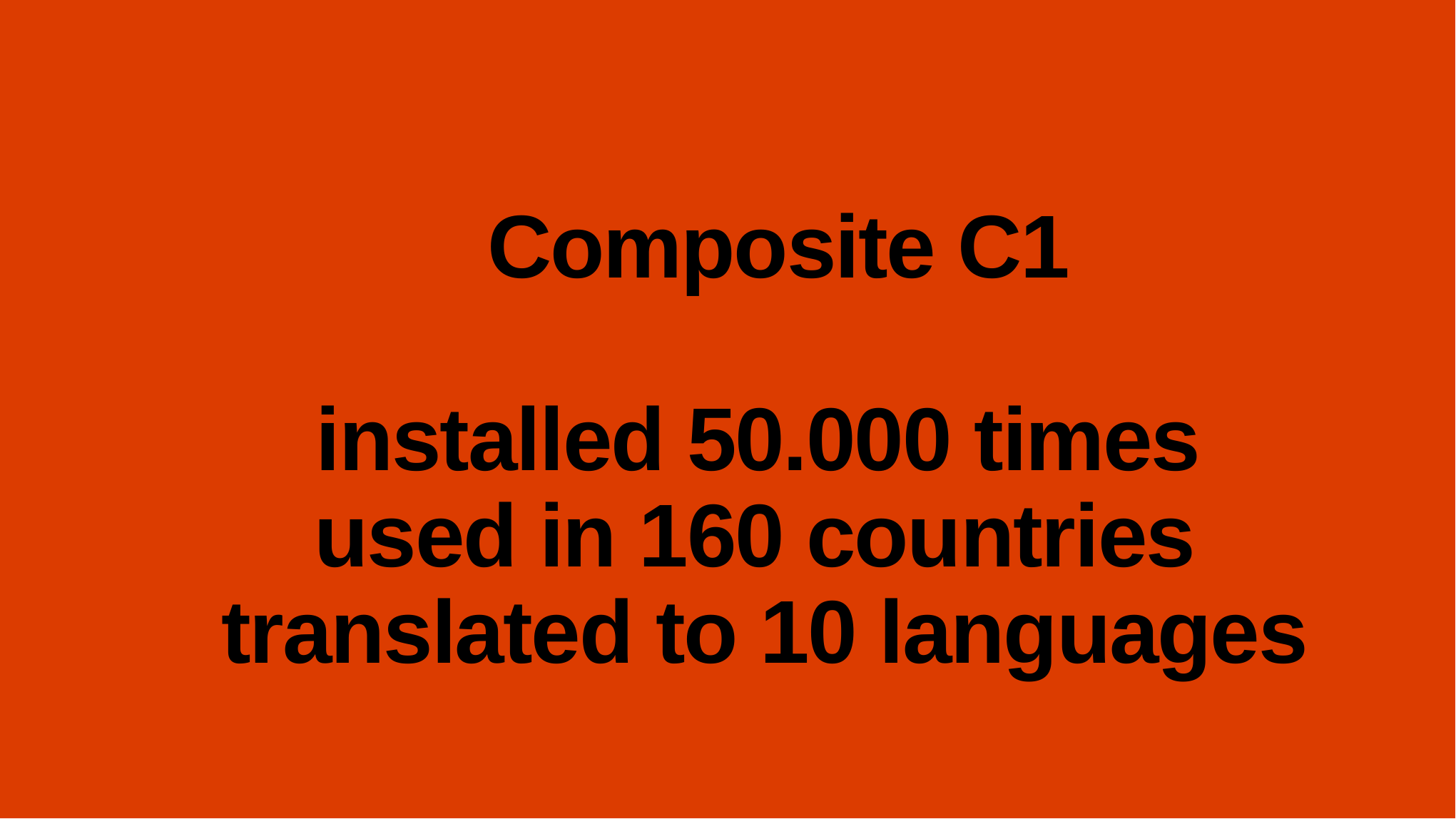

# What is Composite C1 installed 50.000 times used in 160 countries translated to 10 languages